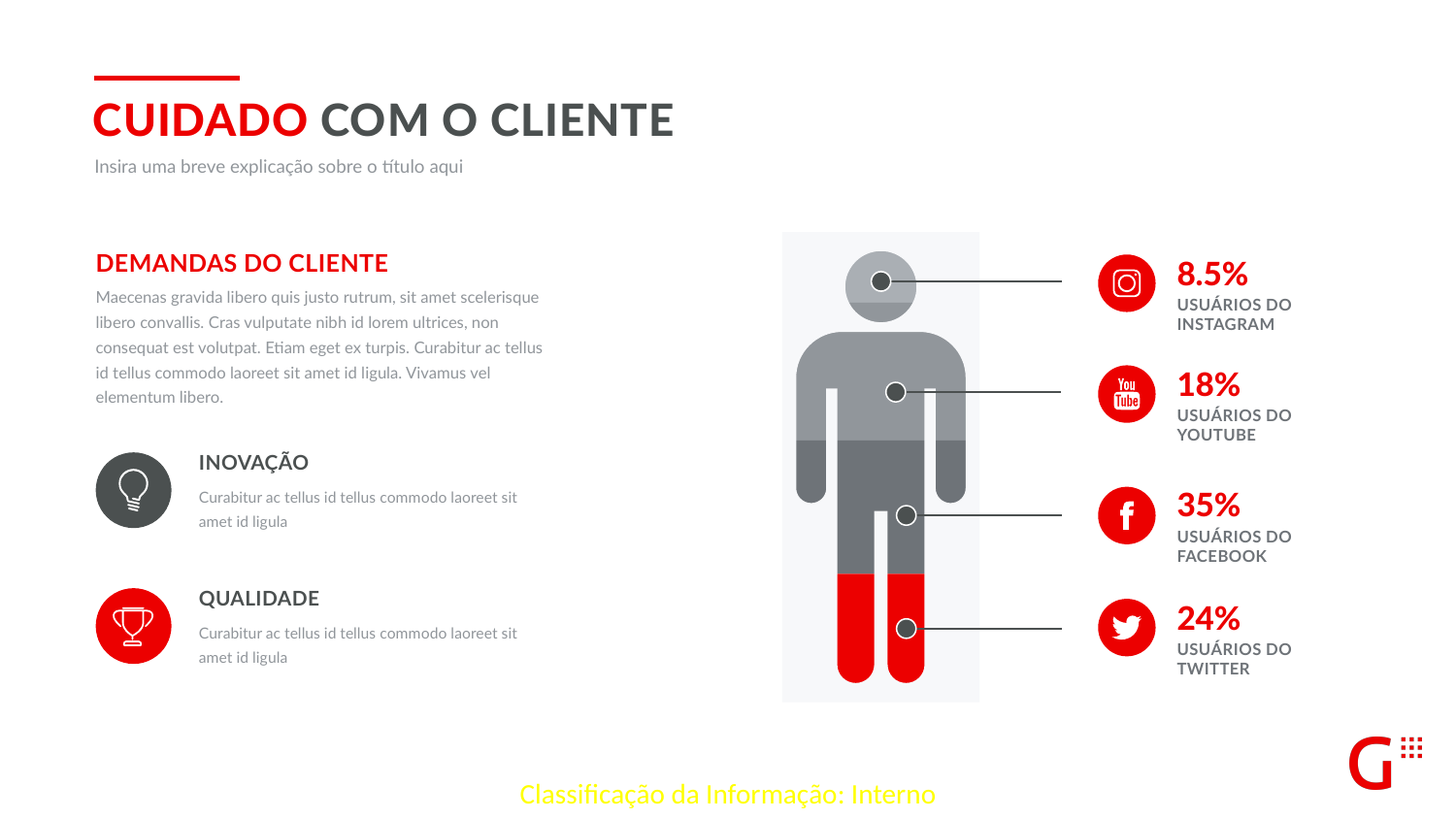

Cuidado com o cliente
Insira uma breve explicação sobre o título aqui

Demandas do cliente
Maecenas gravida libero quis justo rutrum, sit amet scelerisque libero convallis. Cras vulputate nibh id lorem ultrices, non consequat est volutpat. Etiam eget ex turpis. Curabitur ac tellus id tellus commodo laoreet sit amet id ligula. Vivamus vel elementum libero.

8.5%
Usuários do instagram

18%
Usuários do youtube

INOVAÇÃO
Curabitur ac tellus id tellus commodo laoreet sit amet id ligula

35%
Usuários do facebook

QUALIDADE
Curabitur ac tellus id tellus commodo laoreet sit amet id ligula

24%
Usuários do twitter